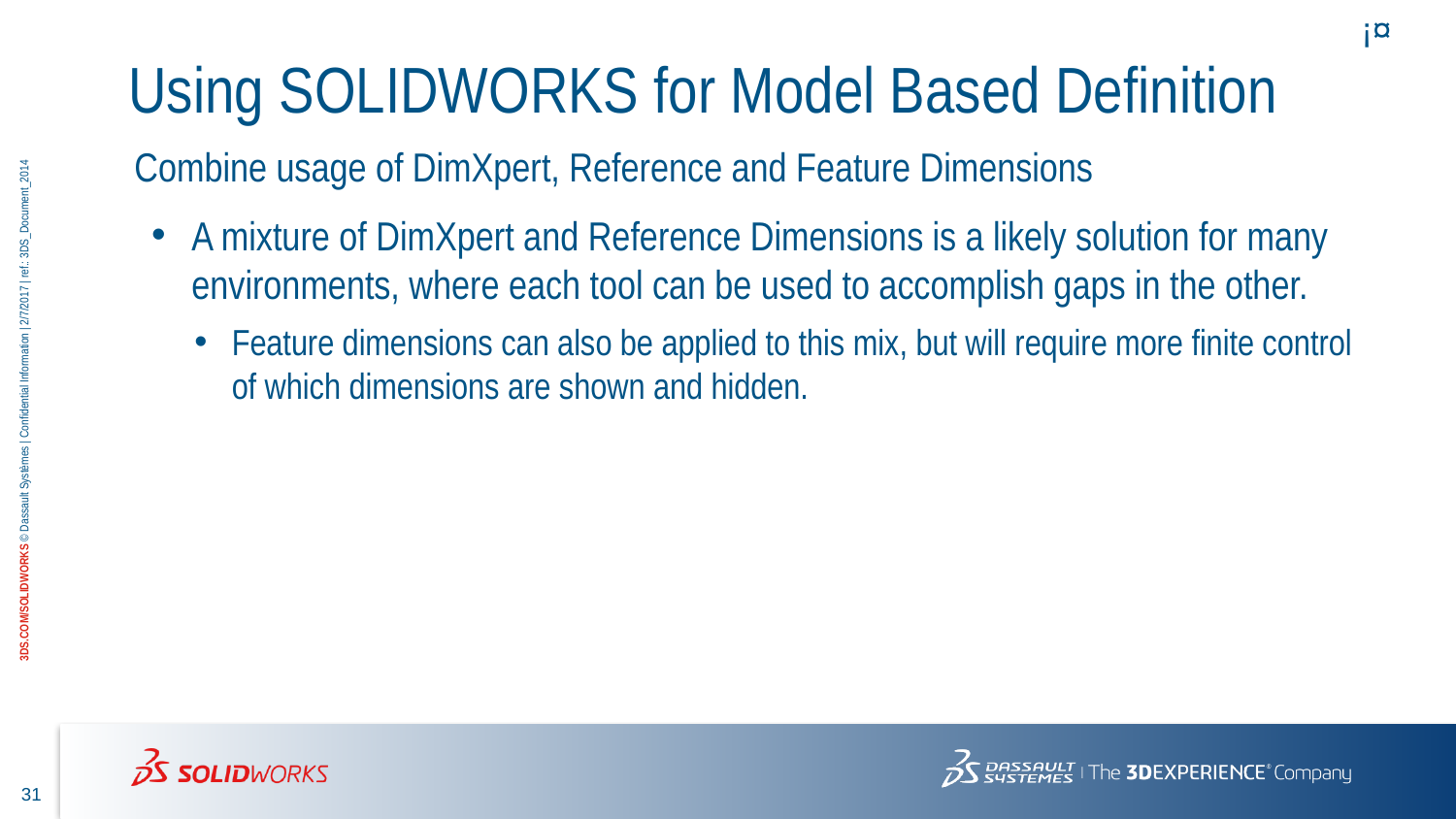

¡¤
# Using SOLIDWORKS for Model Based Definition
Combine usage of DimXpert, Reference and Feature Dimensions
A mixture of DimXpert and Reference Dimensions is a likely solution for many environments, where each tool can be used to accomplish gaps in the other.
Feature dimensions can also be applied to this mix, but will require more finite control of which dimensions are shown and hidden.